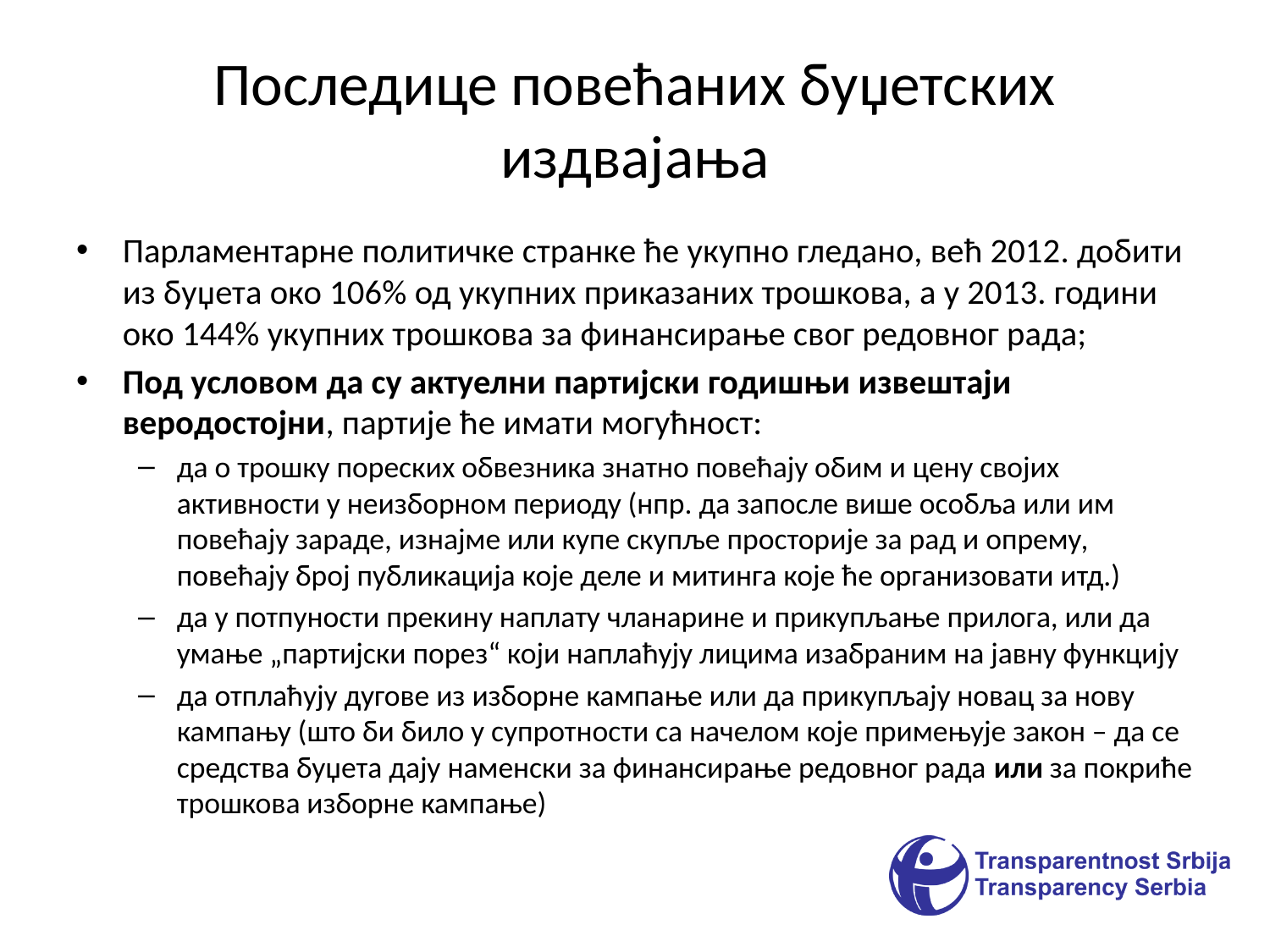

# Последице повећаних буџетских издвајања
Парламентарне политичке странке ће укупно гледано, већ 2012. добити из буџета око 106% од укупних приказаних трошкова, а у 2013. години око 144% укупних трошкова за финансирање свог редовног рада;
Под условом да су актуелни партијски годишњи извештаји веродостојни, партије ће имати могућност:
да о трошку пореских обвезника знатно повећају обим и цену својих активности у неизборном периоду (нпр. да запосле више особља или им повећају зараде, изнајме или купе скупље просторије за рад и опрему, повећају број публикација које деле и митинга које ће организовати итд.)
да у потпуности прекину наплату чланарине и прикупљање прилога, или да умање „партијски порез“ који наплаћују лицима изабраним на јавну функцију
да отплаћују дугове из изборне кампање или да прикупљају новац за нову кампању (што би било у супротности са начелом које примењује закон – да се средства буџета дају наменски за финансирање редовног рада или за покриће трошкова изборне кампање)